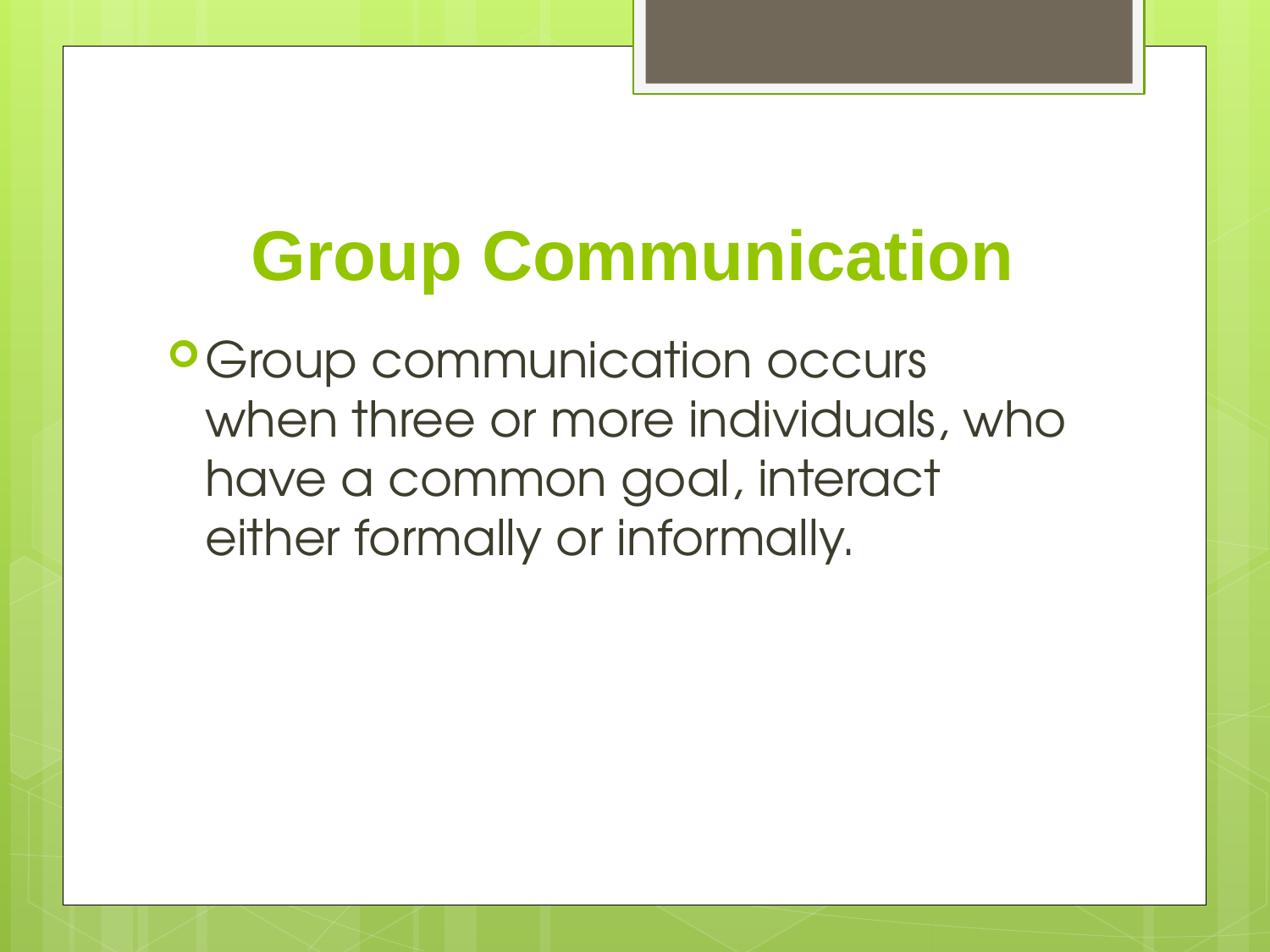

# Group Communication
Group communication occurs when three or more individuals, who have a common goal, interact either formally or informally.